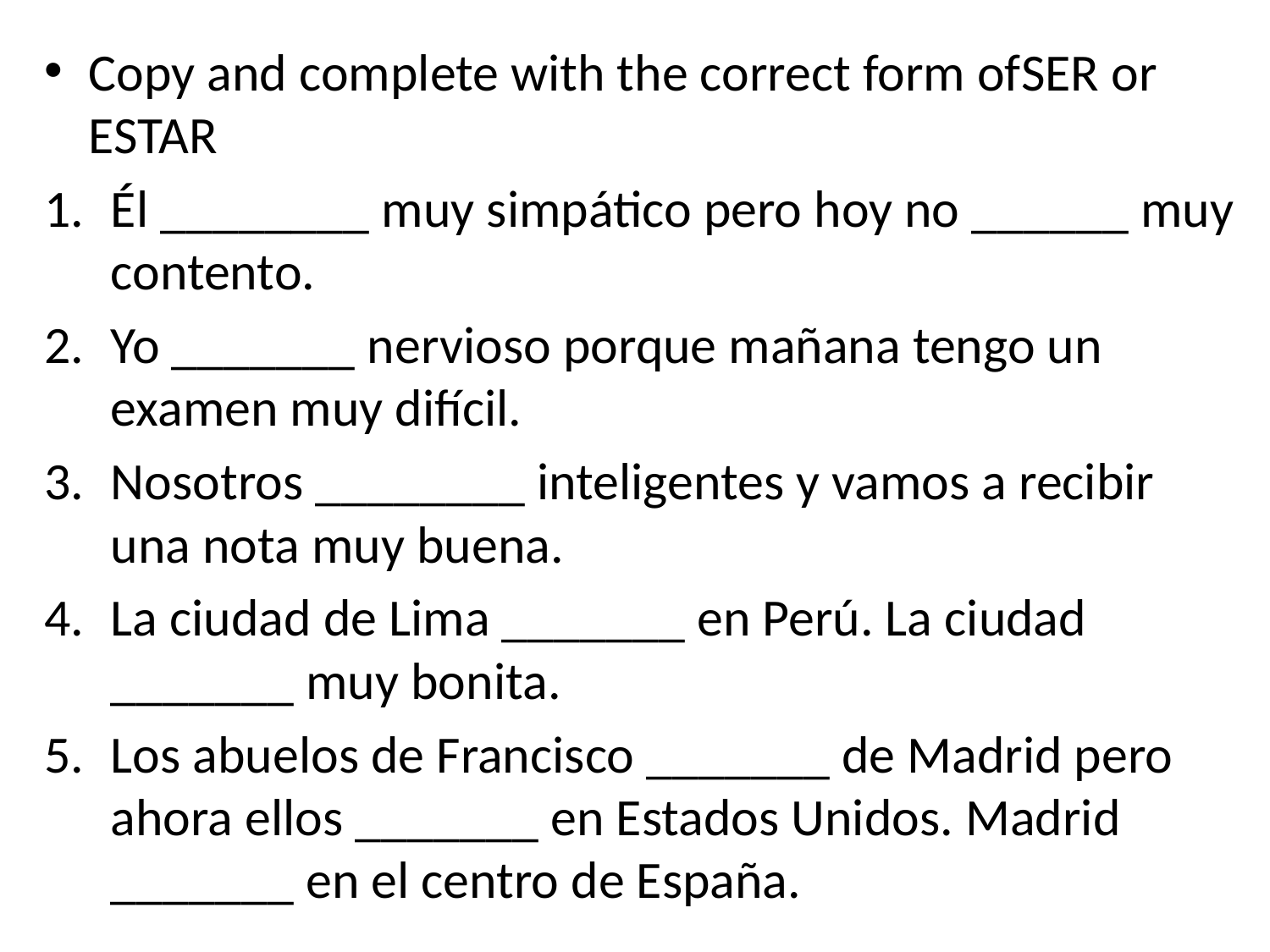

Copy and complete with the correct form ofSER or ESTAR
Él ________ muy simpático pero hoy no ______ muy contento.
Yo _______ nervioso porque mañana tengo un examen muy difícil.
Nosotros ________ inteligentes y vamos a recibir una nota muy buena.
La ciudad de Lima _______ en Perú. La ciudad _______ muy bonita.
Los abuelos de Francisco _______ de Madrid pero ahora ellos _______ en Estados Unidos. Madrid _______ en el centro de España.